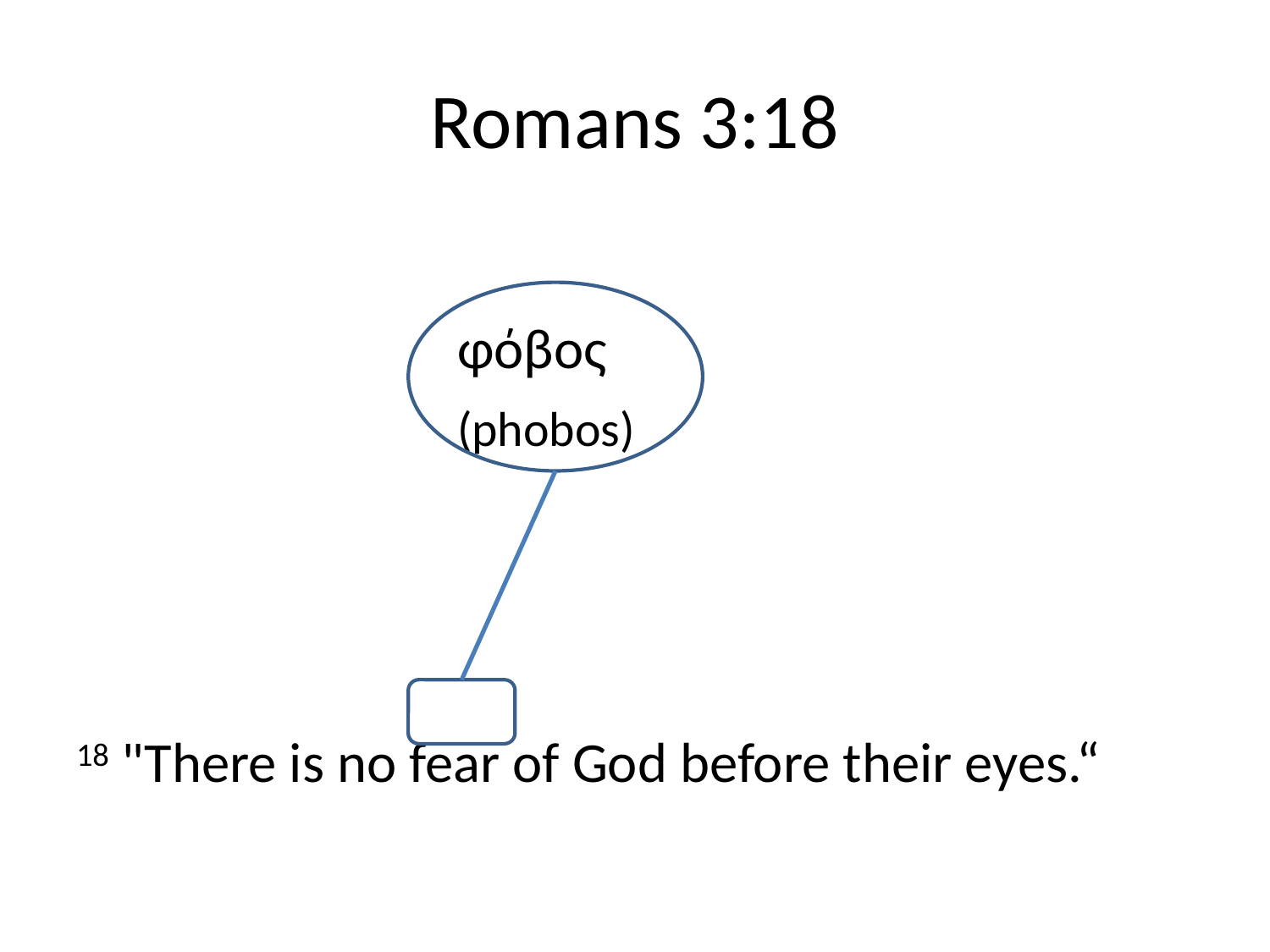

# Romans 3:18

			φόβος
			(phobos)

18 "There is no fear of God before their eyes.“